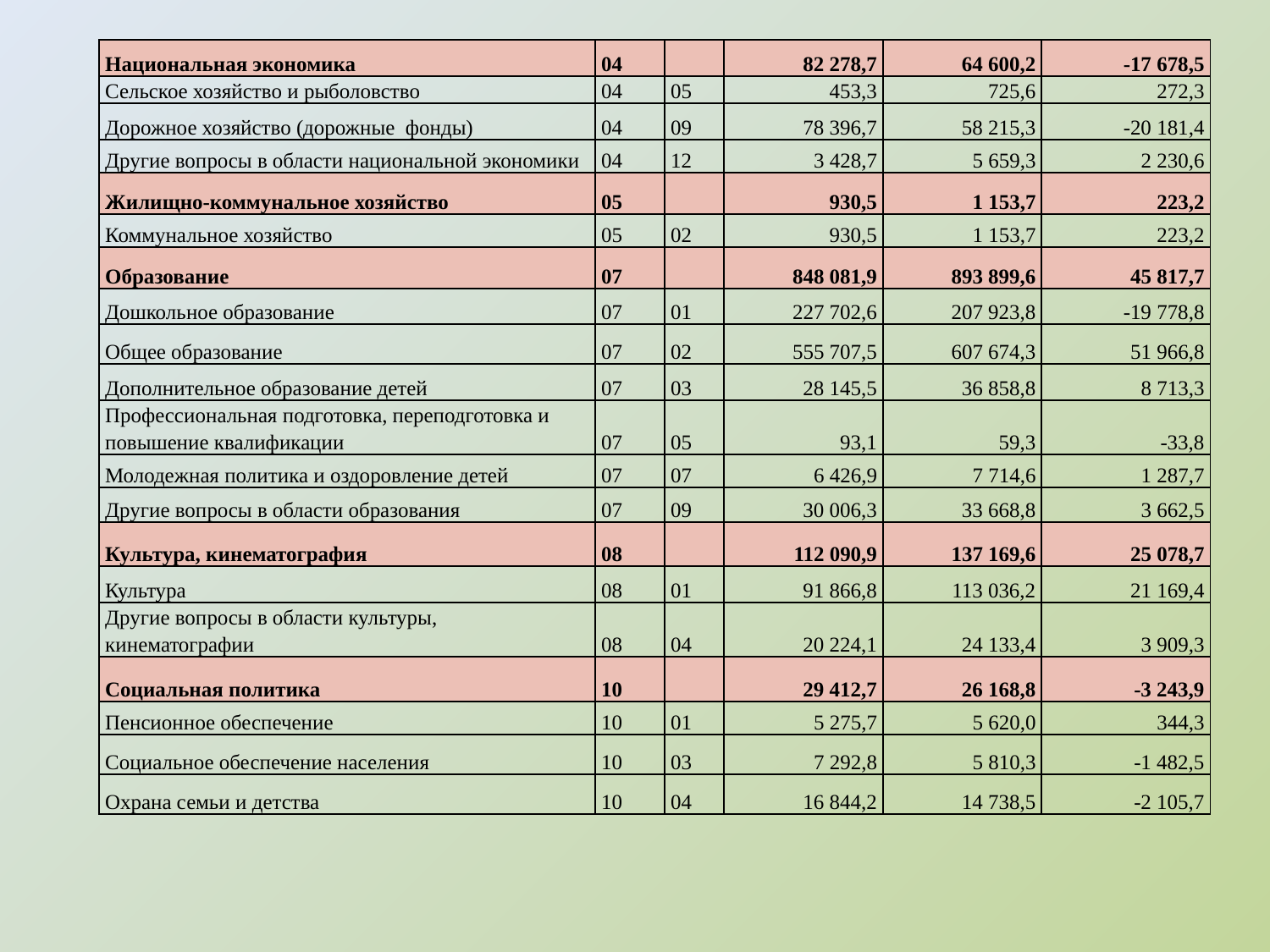

| Национальная экономика | 04 |  | 82 278,7 | 64 600,2 | -17 678,5 |
| --- | --- | --- | --- | --- | --- |
| Сельское хозяйство и рыболовство | 04 | 05 | 453,3 | 725,6 | 272,3 |
| Дорожное хозяйство (дорожные фонды) | 04 | 09 | 78 396,7 | 58 215,3 | -20 181,4 |
| Другие вопросы в области национальной экономики | 04 | 12 | 3 428,7 | 5 659,3 | 2 230,6 |
| Жилищно-коммунальное хозяйство | 05 |  | 930,5 | 1 153,7 | 223,2 |
| Коммунальное хозяйство | 05 | 02 | 930,5 | 1 153,7 | 223,2 |
| Образование | 07 |  | 848 081,9 | 893 899,6 | 45 817,7 |
| Дошкольное образование | 07 | 01 | 227 702,6 | 207 923,8 | -19 778,8 |
| Общее образование | 07 | 02 | 555 707,5 | 607 674,3 | 51 966,8 |
| Дополнительное образование детей | 07 | 03 | 28 145,5 | 36 858,8 | 8 713,3 |
| Профессиональная подготовка, переподготовка и повышение квалификации | 07 | 05 | 93,1 | 59,3 | -33,8 |
| Молодежная политика и оздоровление детей | 07 | 07 | 6 426,9 | 7 714,6 | 1 287,7 |
| Другие вопросы в области образования | 07 | 09 | 30 006,3 | 33 668,8 | 3 662,5 |
| Культура, кинематография | 08 |  | 112 090,9 | 137 169,6 | 25 078,7 |
| Культура | 08 | 01 | 91 866,8 | 113 036,2 | 21 169,4 |
| Другие вопросы в области культуры, кинематографии | 08 | 04 | 20 224,1 | 24 133,4 | 3 909,3 |
| Социальная политика | 10 |  | 29 412,7 | 26 168,8 | -3 243,9 |
| Пенсионное обеспечение | 10 | 01 | 5 275,7 | 5 620,0 | 344,3 |
| Социальное обеспечение населения | 10 | 03 | 7 292,8 | 5 810,3 | -1 482,5 |
| Охрана семьи и детства | 10 | 04 | 16 844,2 | 14 738,5 | -2 105,7 |